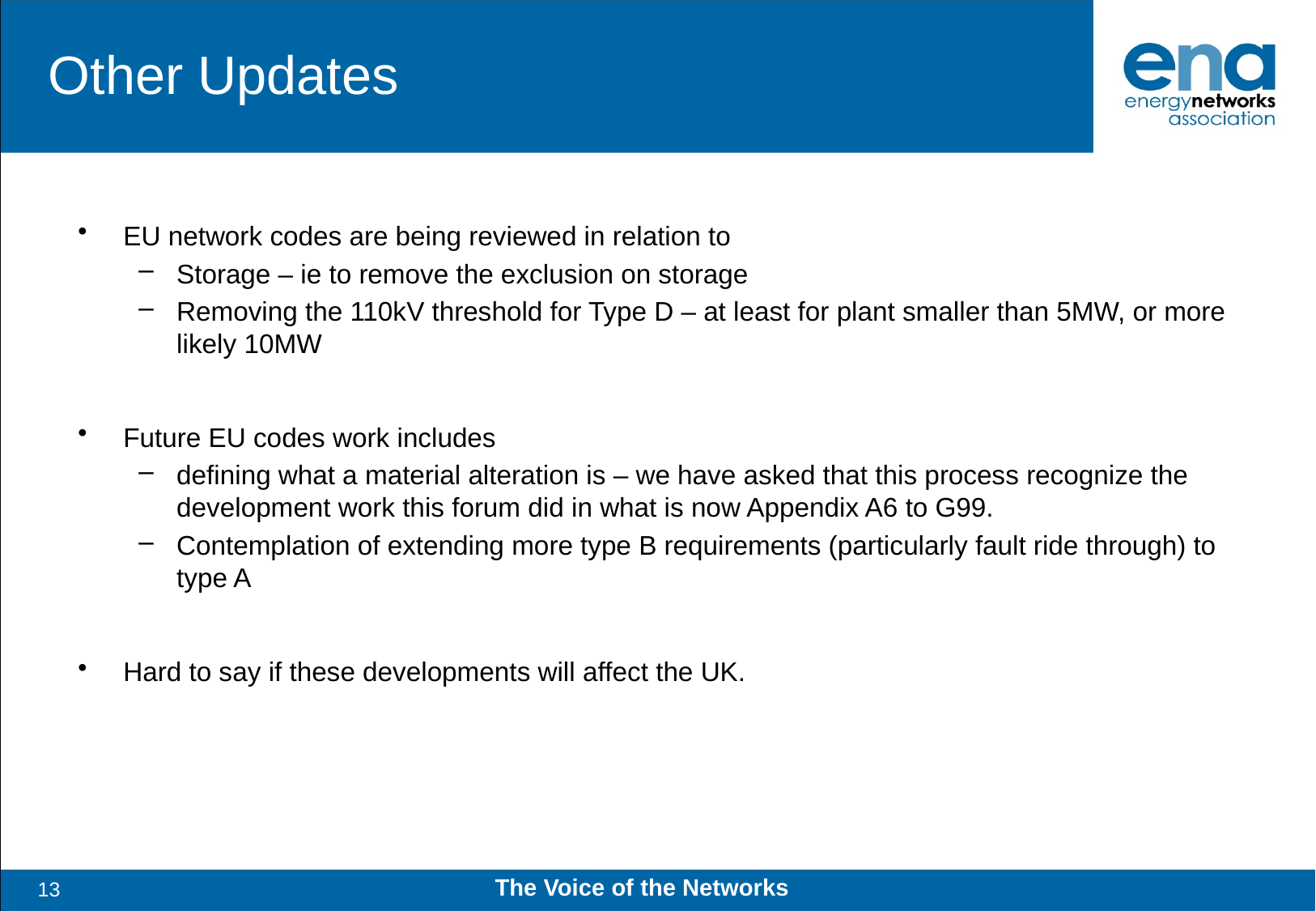

# Other Updates
EU network codes are being reviewed in relation to
Storage – ie to remove the exclusion on storage
Removing the 110kV threshold for Type D – at least for plant smaller than 5MW, or more likely 10MW

Future EU codes work includes
defining what a material alteration is – we have asked that this process recognize the development work this forum did in what is now Appendix A6 to G99.
Contemplation of extending more type B requirements (particularly fault ride through) to type A

Hard to say if these developments will affect the UK.